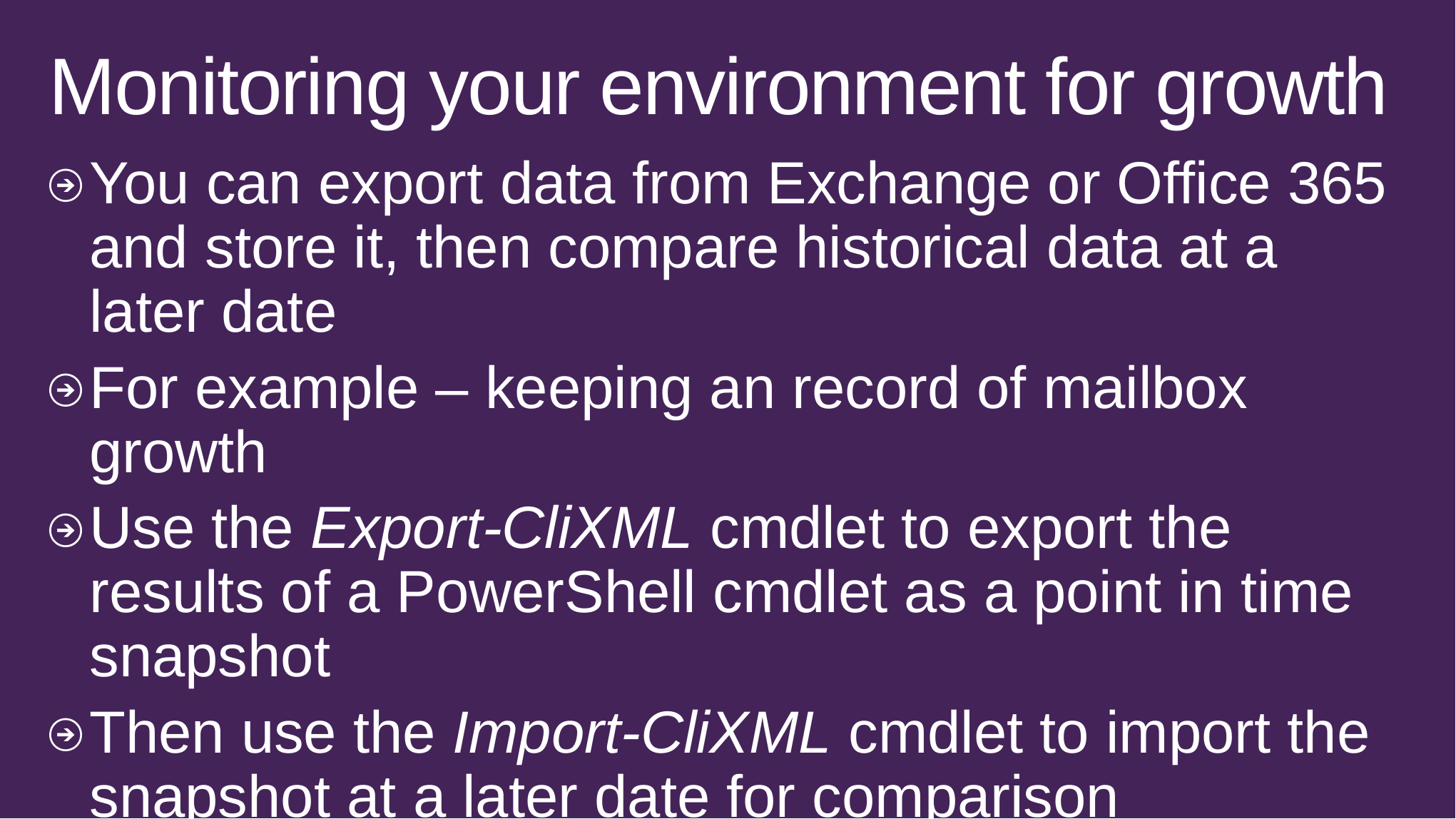

# Monitoring your environment for growth
You can export data from Exchange or Office 365 and store it, then compare historical data at a later date
For example – keeping an record of mailbox growth
Use the Export-CliXML cmdlet to export the results of a PowerShell cmdlet as a point in time snapshot
Then use the Import-CliXML cmdlet to import the snapshot at a later date for comparison